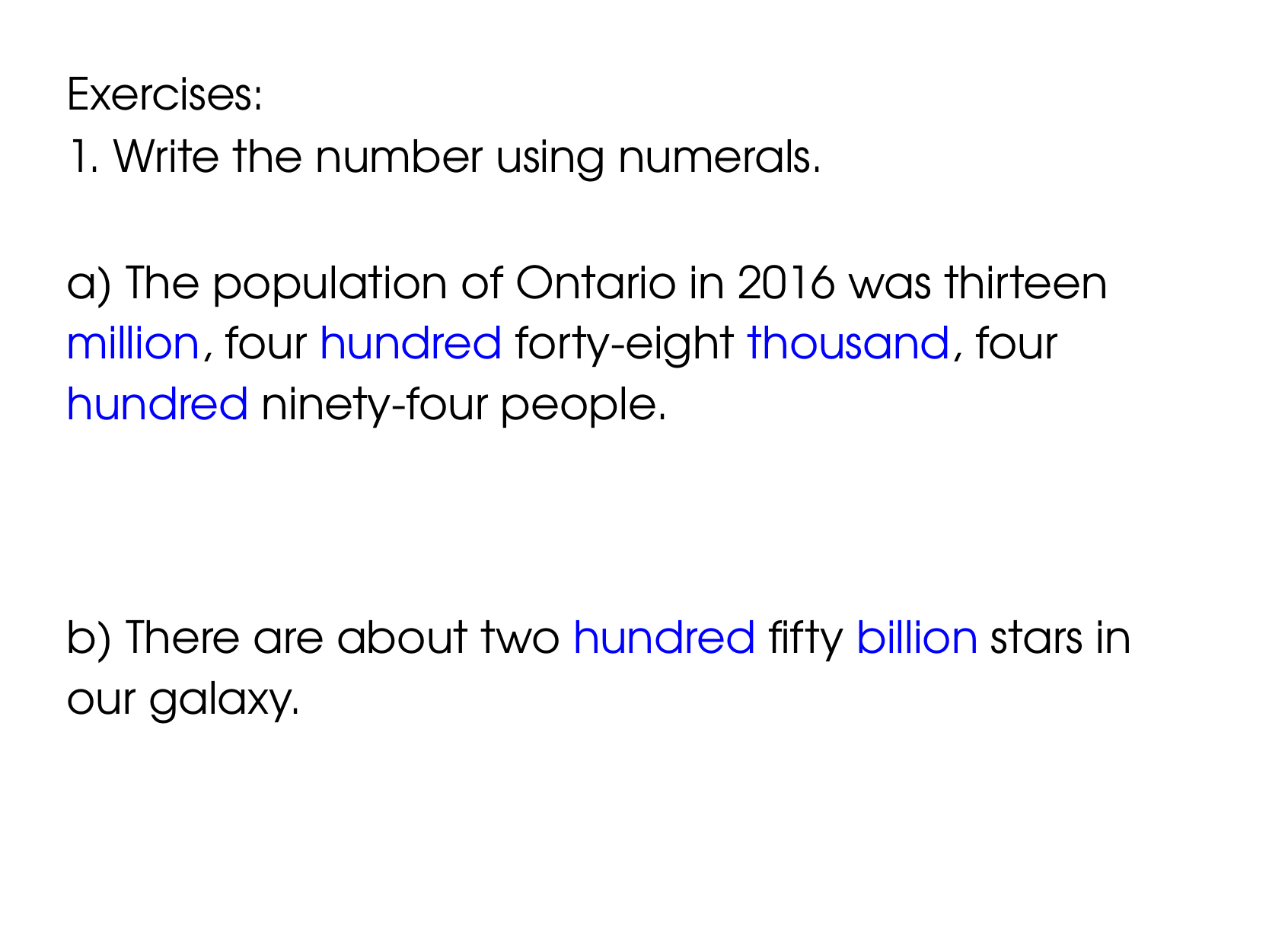

Exercises:
1. Write the number using numerals.
a) The population of Ontario in 2016 was thirteen million, four hundred forty-eight thousand, four hundred ninety-four people.
b) There are about two hundred fifty billion stars in our galaxy.